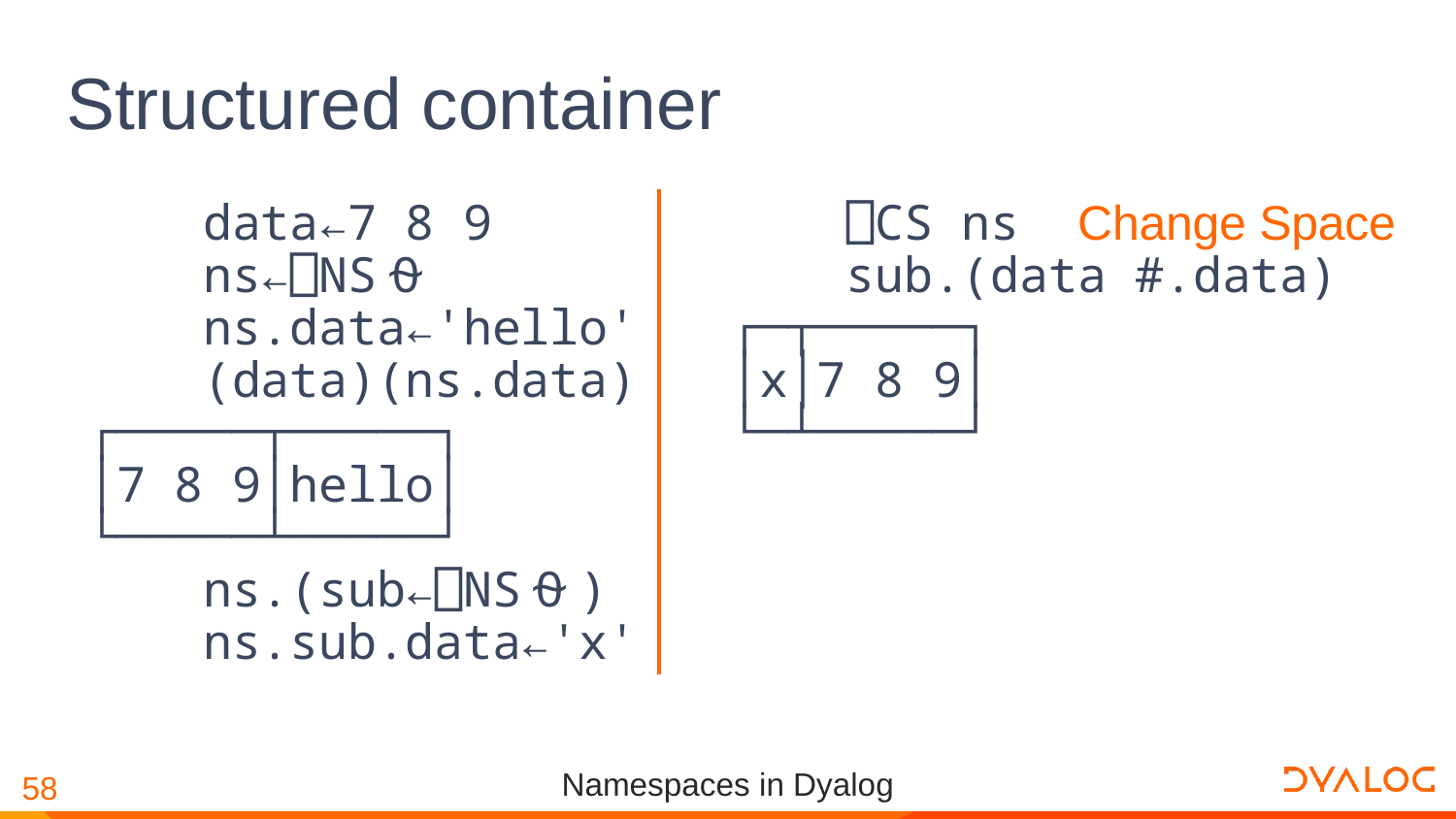

# Structured container
    data←7 8 9
    ns←⎕NS⍬
    ns.data←'hello'
    (data)(ns.data)
┌─────┬─────┐
│7 8 9│hello│
└─────┴─────┘
    ns.(sub←⎕NS⍬)
    ns.sub.data←'x'

    ⎕CS ns  Change Space
    sub.(data #.data)
┌─┬─────┐
│x│7 8 9│
└─┴─────┘